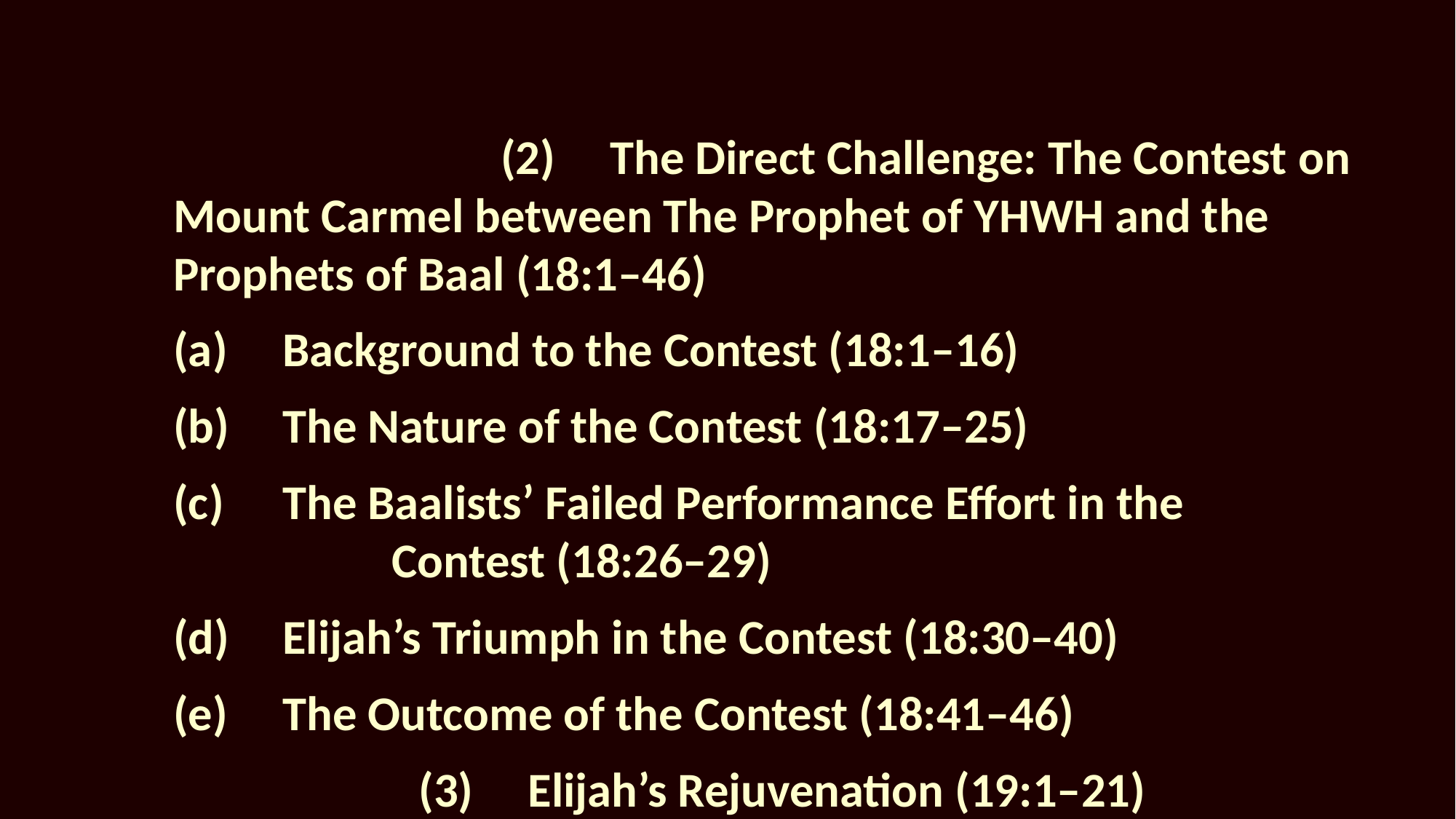

(2)	The Direct Challenge: The Contest on Mount Carmel between The Prophet of YHWH and the Prophets of Baal (18:1–46)
(a)	Background to the Contest (18:1–16)
(b)	The Nature of the Contest (18:17–25)
(c)	The Baalists’ Failed Performance Effort in the 				Contest (18:26–29)
(d)	Elijah’s Triumph in the Contest (18:30–40)
(e)	The Outcome of the Contest (18:41–46)
				(3)	Elijah’s Rejuvenation (19:1–21)